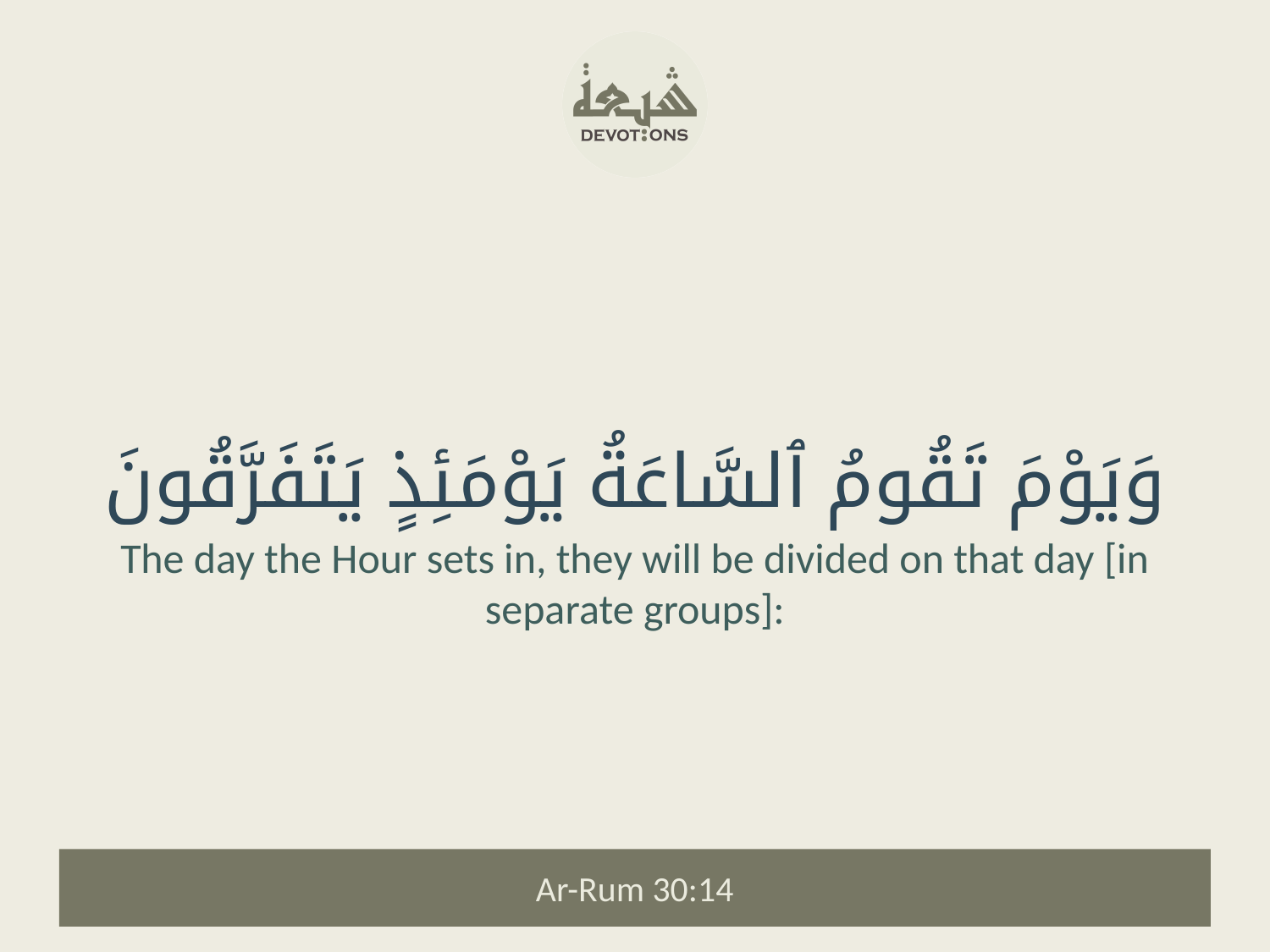

وَيَوْمَ تَقُومُ ٱلسَّاعَةُ يَوْمَئِذٍ يَتَفَرَّقُونَ
The day the Hour sets in, they will be divided on that day [in separate groups]:
Ar-Rum 30:14